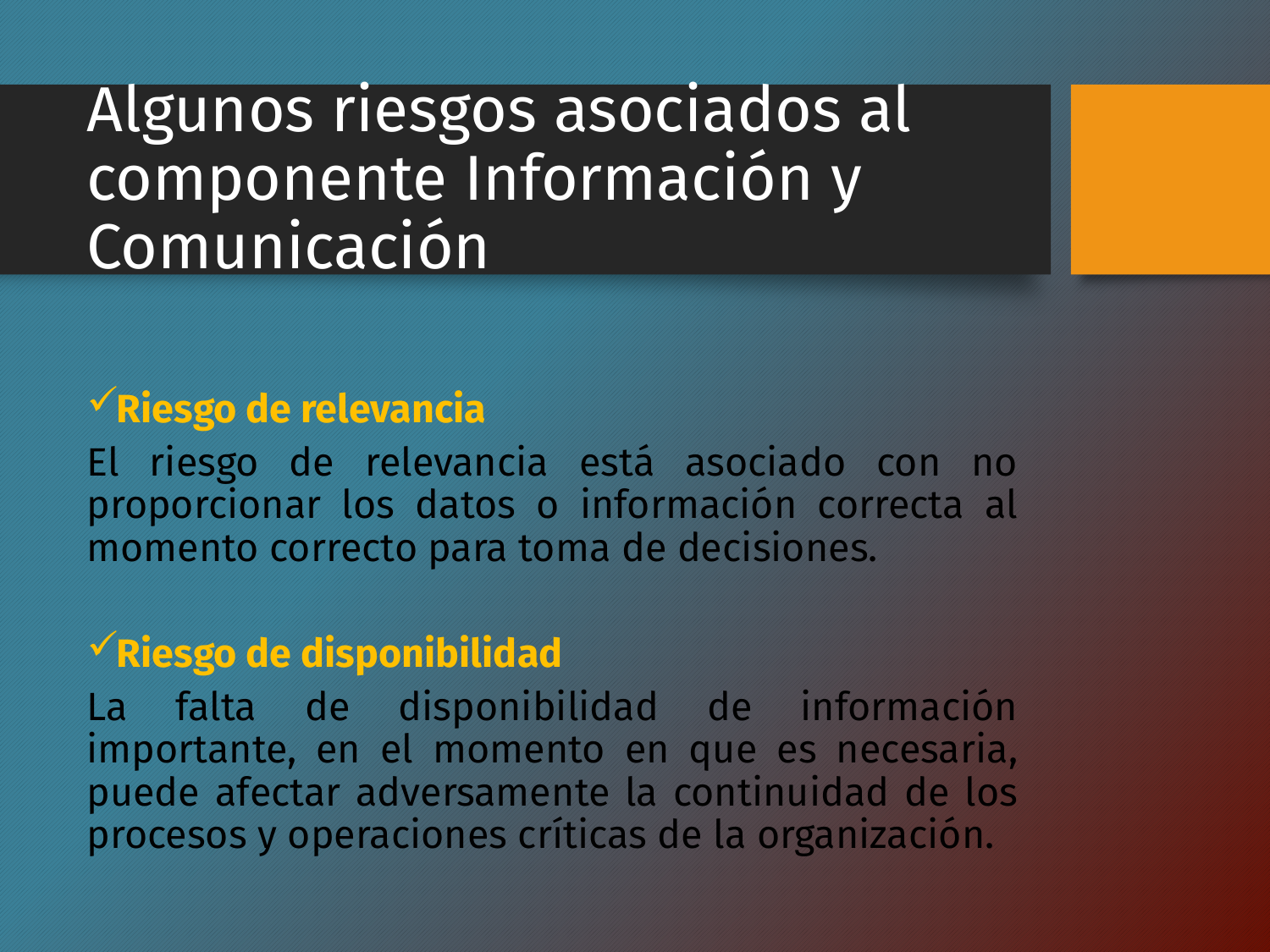

# Algunos riesgos asociados al componente Información y Comunicación

Riesgo de relevancia
El riesgo de relevancia está asociado con no proporcionar los datos o información correcta al momento correcto para toma de decisiones.

Riesgo de disponibilidad
La falta de disponibilidad de información importante, en el momento en que es necesaria, puede afectar adversamente la continuidad de los procesos y operaciones críticas de la organización.